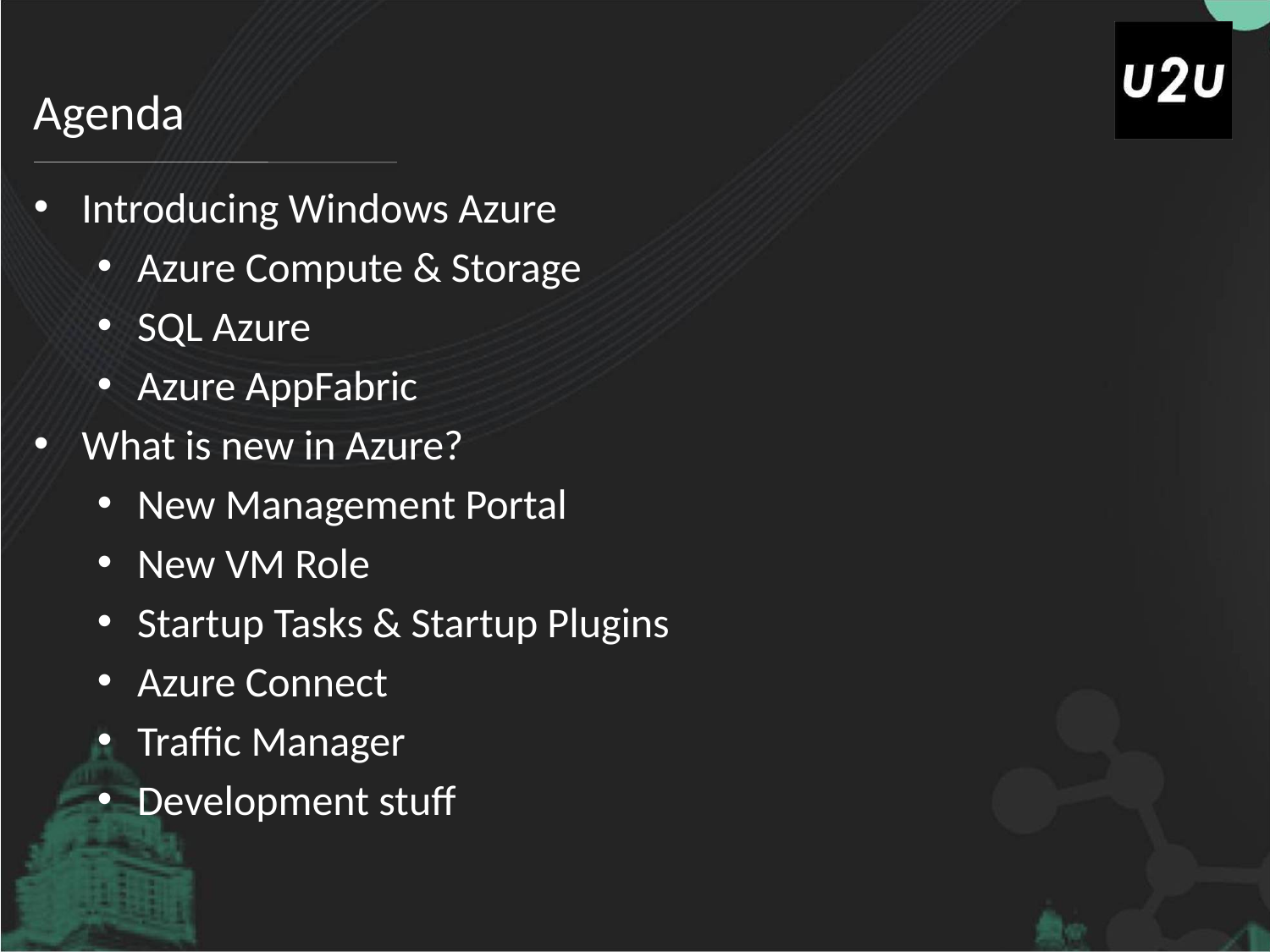

# Agenda
Introducing Windows Azure
Azure Compute & Storage
SQL Azure
Azure AppFabric
What is new in Azure?
New Management Portal
New VM Role
Startup Tasks & Startup Plugins
Azure Connect
Traffic Manager
Development stuff